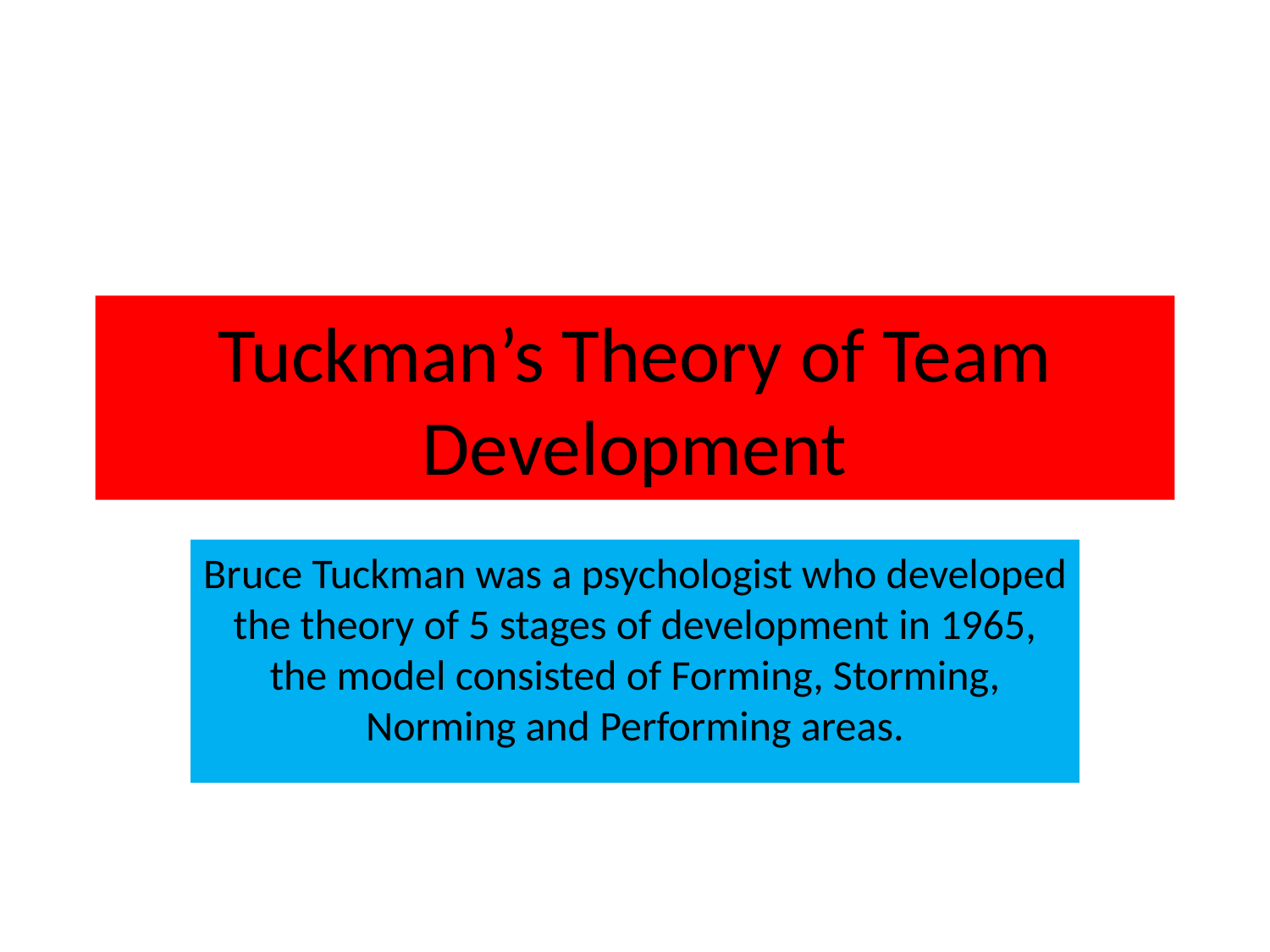

# Tuckman’s Theory of Team Development
Bruce Tuckman was a psychologist who developed the theory of 5 stages of development in 1965, the model consisted of Forming, Storming, Norming and Performing areas.